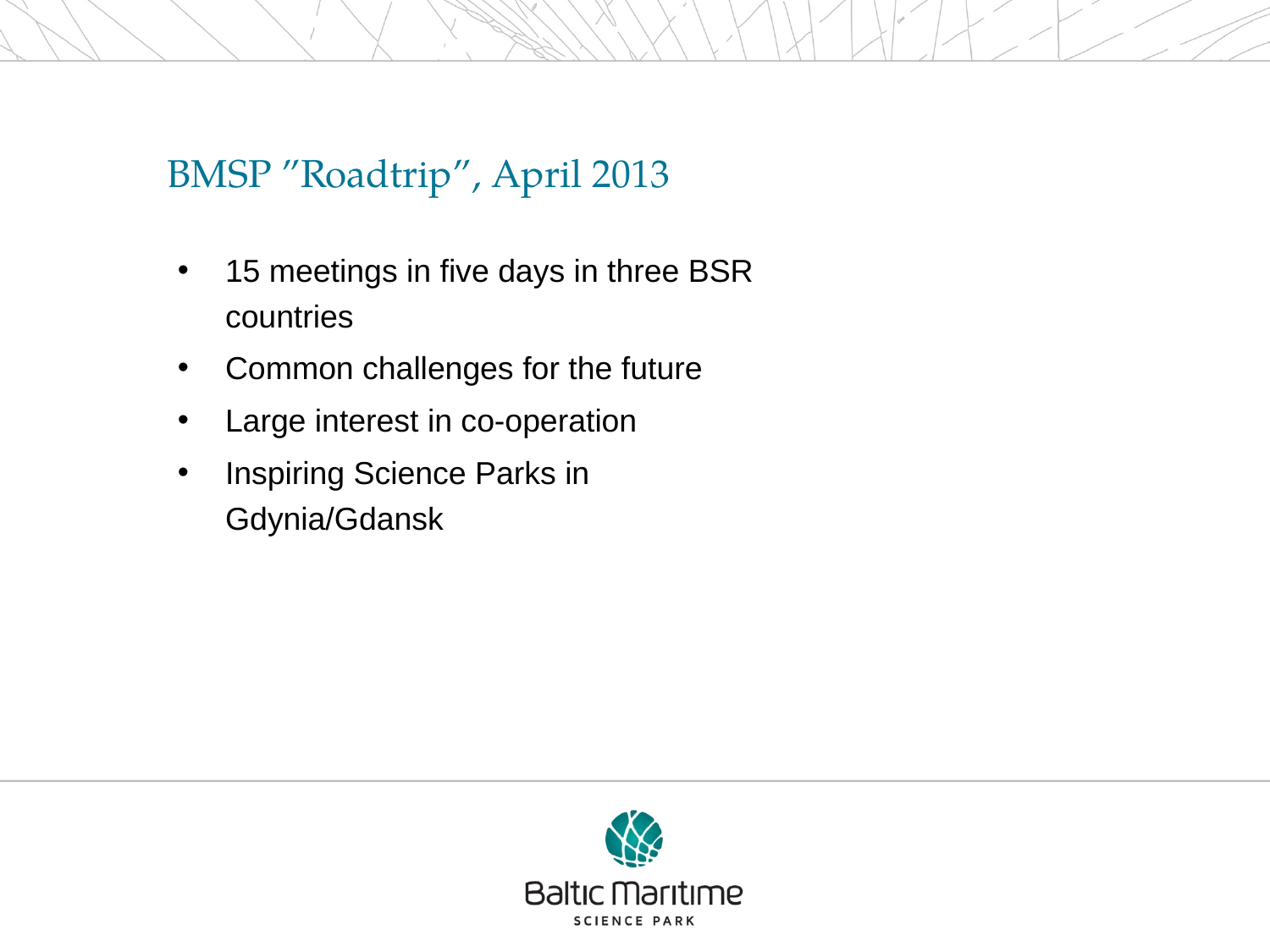

# BMSP ”Roadtrip”, April 2013
15 meetings in five days in three BSR countries
Common challenges for the future
Large interest in co-operation
Inspiring Science Parks in Gdynia/Gdansk